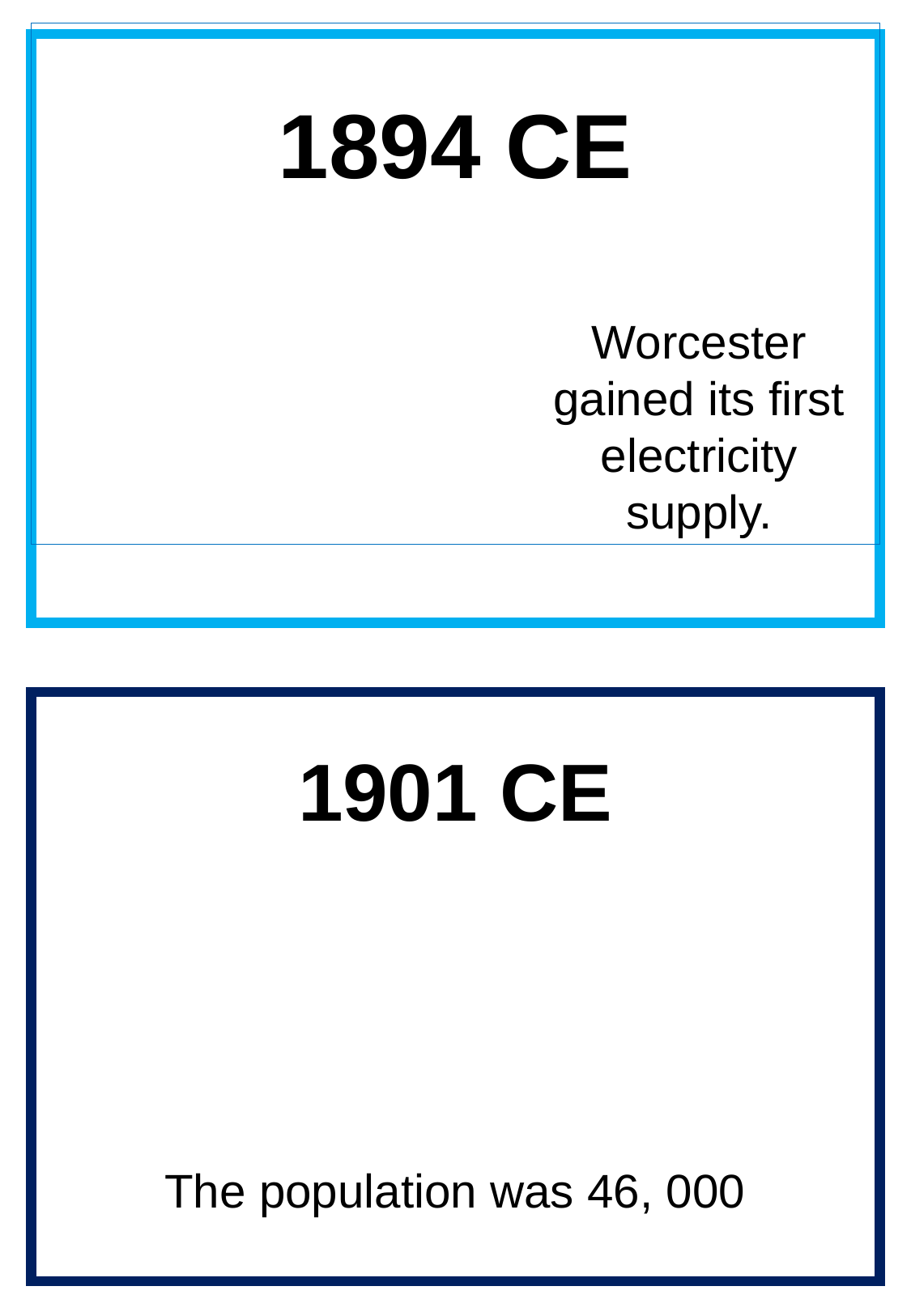

1894 CE

Worcester gained its first electricity supply.

1901 CE

The population was 46, 000